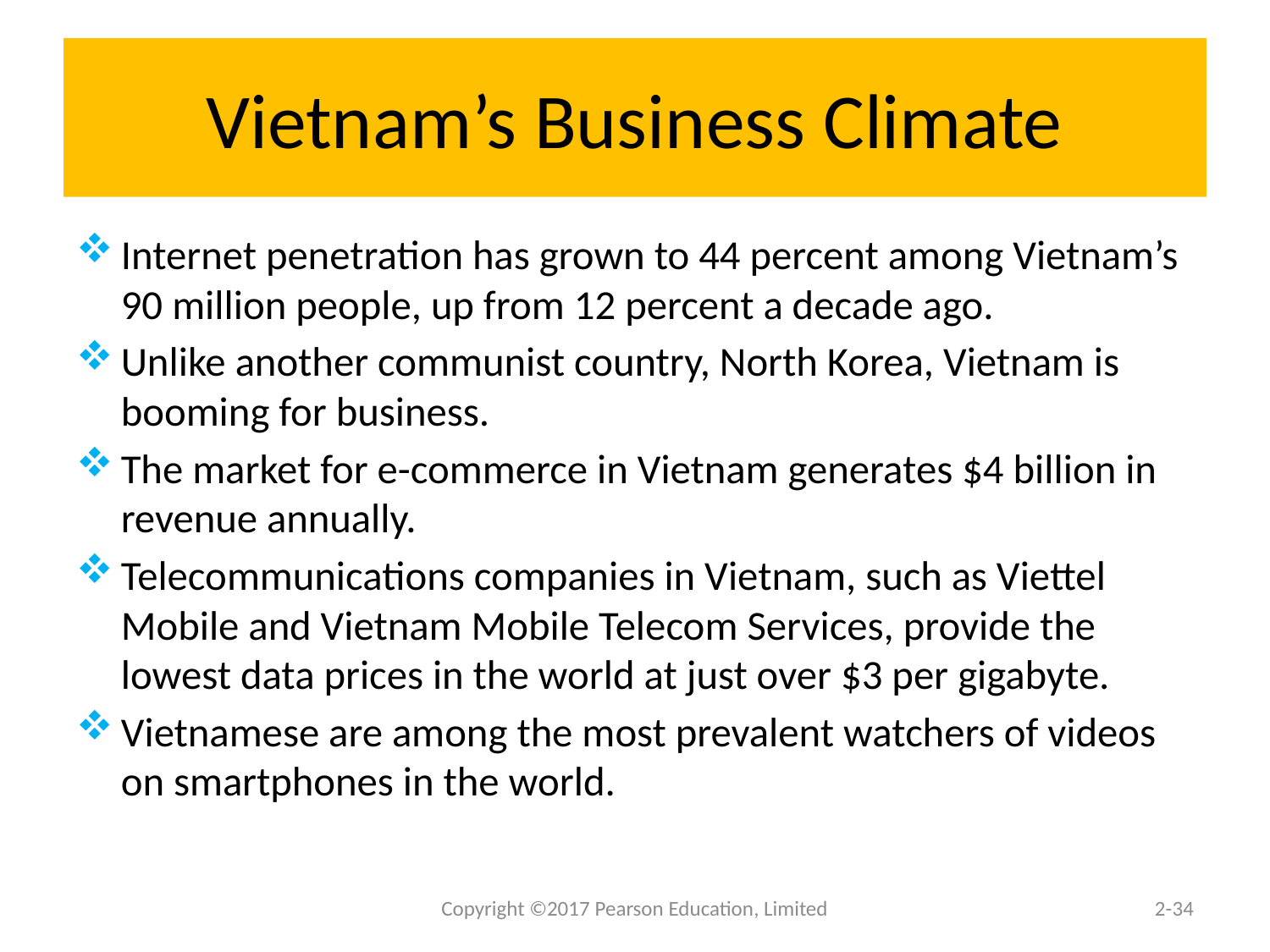

# Vietnam’s Business Climate
Internet penetration has grown to 44 percent among Vietnam’s 90 million people, up from 12 percent a decade ago.
Unlike another communist country, North Korea, Vietnam is booming for business.
The market for e-commerce in Vietnam generates $4 billion in revenue annually.
Telecommunications companies in Vietnam, such as Viettel Mobile and Vietnam Mobile Telecom Services, provide the lowest data prices in the world at just over $3 per gigabyte.
Vietnamese are among the most prevalent watchers of videos on smartphones in the world.
Copyright ©2017 Pearson Education, Limited
2-34